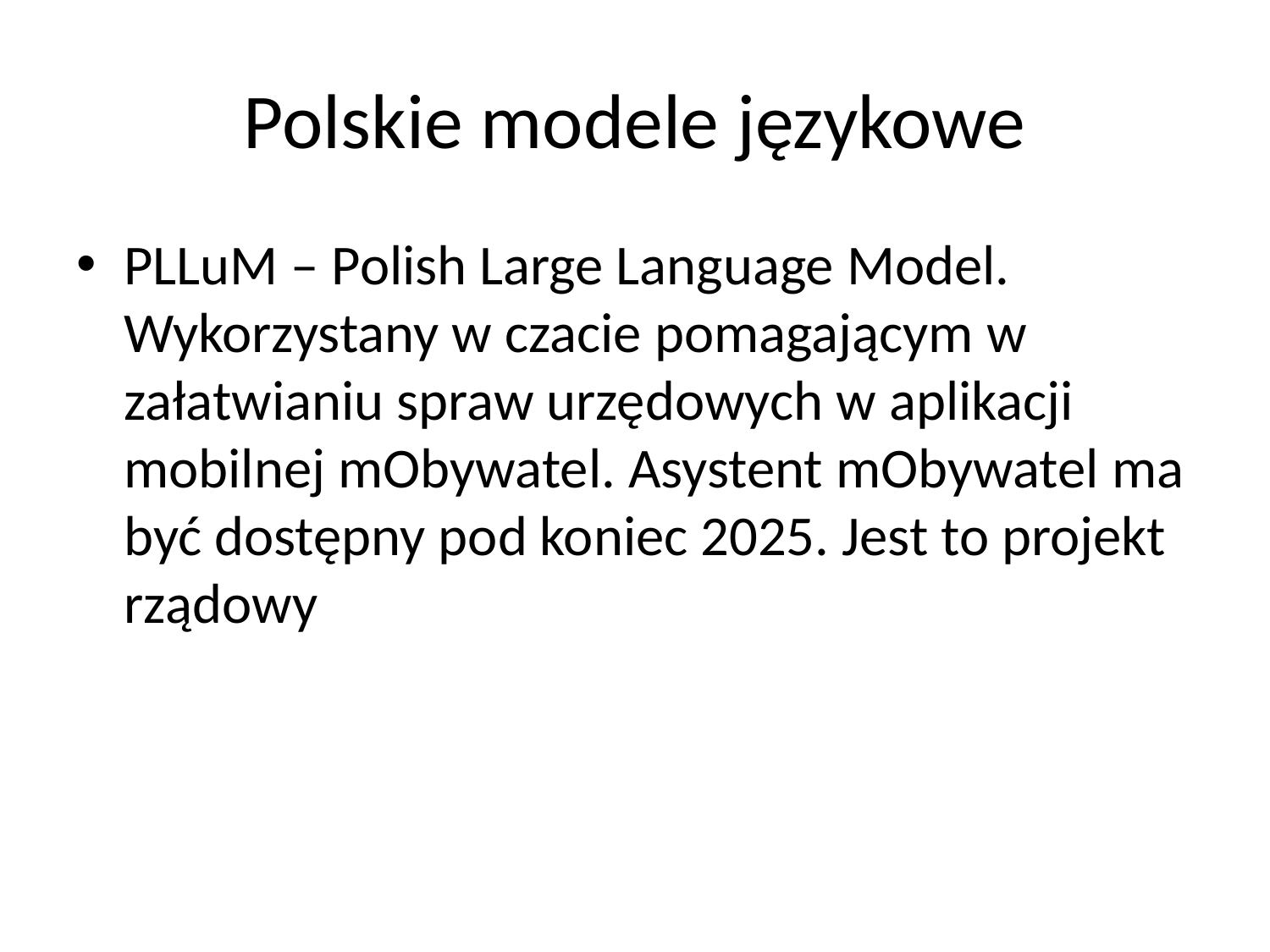

# Polskie modele językowe
PLLuM – Polish Large Language Model. Wykorzystany w czacie pomagającym w załatwianiu spraw urzędowych w aplikacji mobilnej mObywatel. Asystent mObywatel ma być dostępny pod koniec 2025. Jest to projekt rządowy